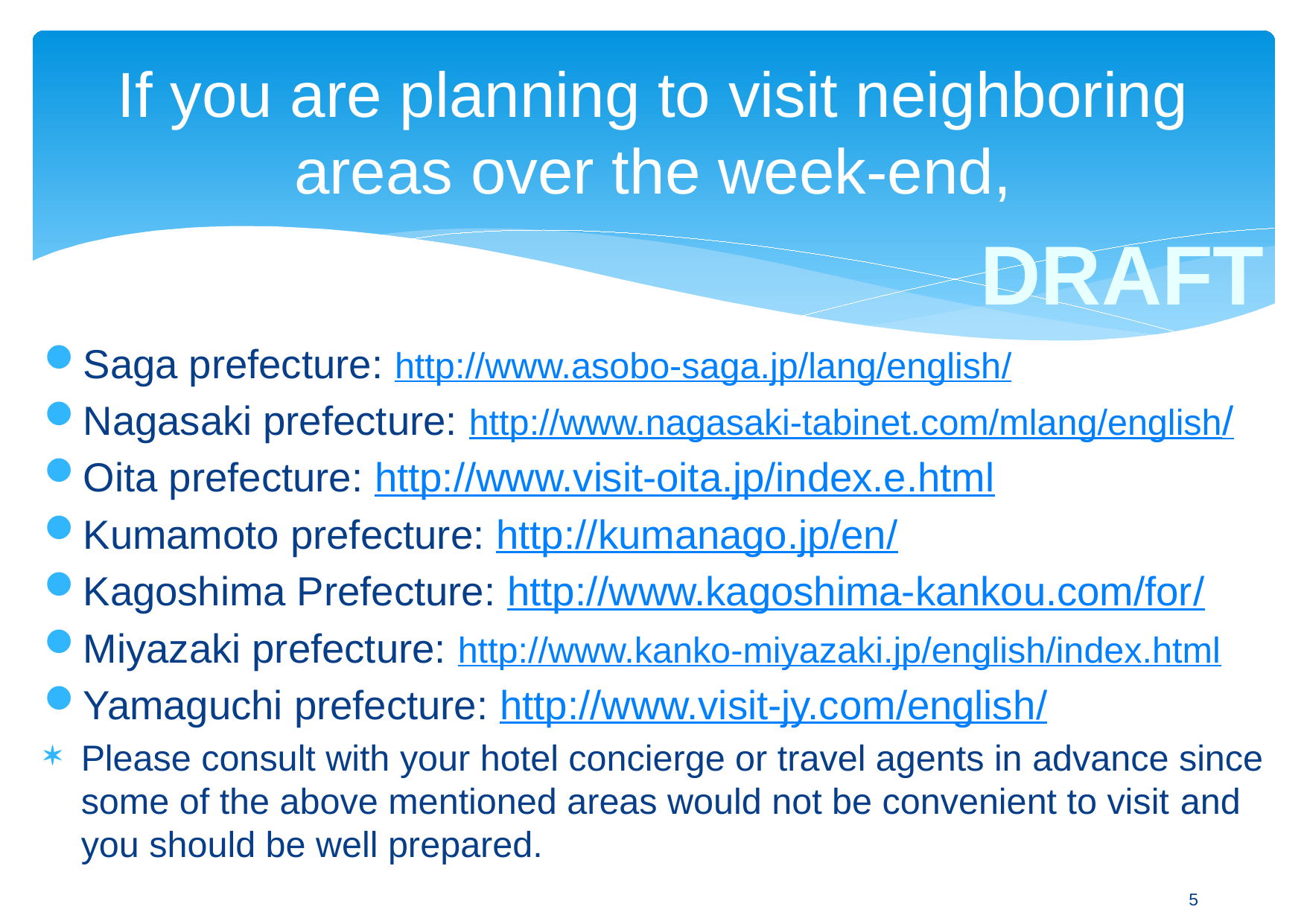

# If you are planning to visit neighboring areas over the week-end,
DRAFT
Saga prefecture: http://www.asobo-saga.jp/lang/english/
Nagasaki prefecture: http://www.nagasaki-tabinet.com/mlang/english/
Oita prefecture: http://www.visit-oita.jp/index.e.html
Kumamoto prefecture: http://kumanago.jp/en/
Kagoshima Prefecture: http://www.kagoshima-kankou.com/for/
Miyazaki prefecture: http://www.kanko-miyazaki.jp/english/index.html
Yamaguchi prefecture: http://www.visit-jy.com/english/
Please consult with your hotel concierge or travel agents in advance since some of the above mentioned areas would not be convenient to visit and you should be well prepared.
5